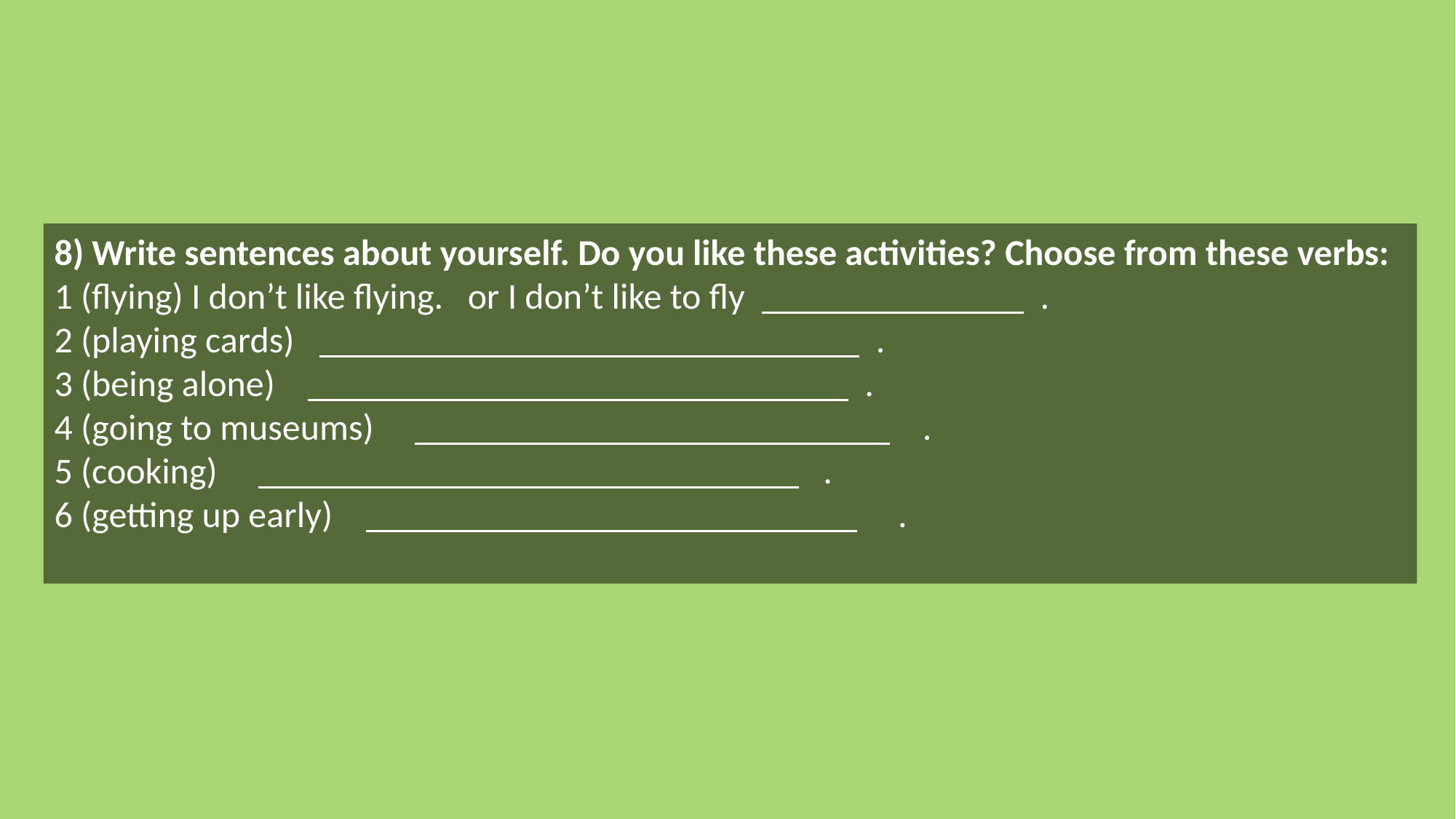

8) Write sentences about yourself. Do you like these activities? Choose from these verbs:
1 (flying) I don’t like flying.   or I don’t like to fly                                    .
2 (playing cards)                                                                       .
3 (being alone)                                                                        .
4 (going to museums)                                                                   .
5 (cooking)                                                                          .
6 (getting up early)                                                                     .